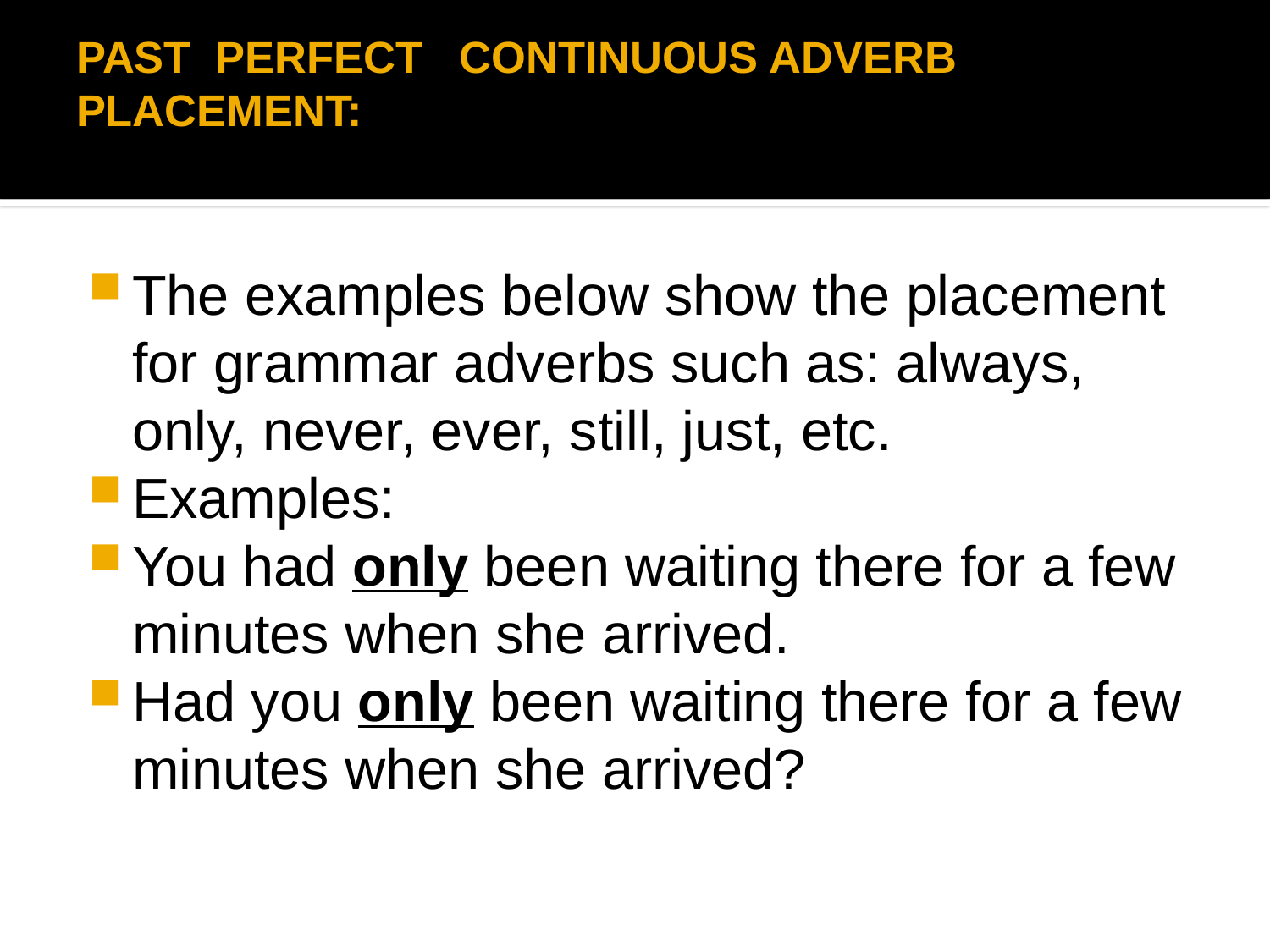

# PAST  PERFECT   CONTINUOUS ADVERB PLACEMENT:
The examples below show the placement for grammar adverbs such as: always, only, never, ever, still, just, etc.
Examples:
You had only been waiting there for a few minutes when she arrived.
Had you only been waiting there for a few minutes when she arrived?